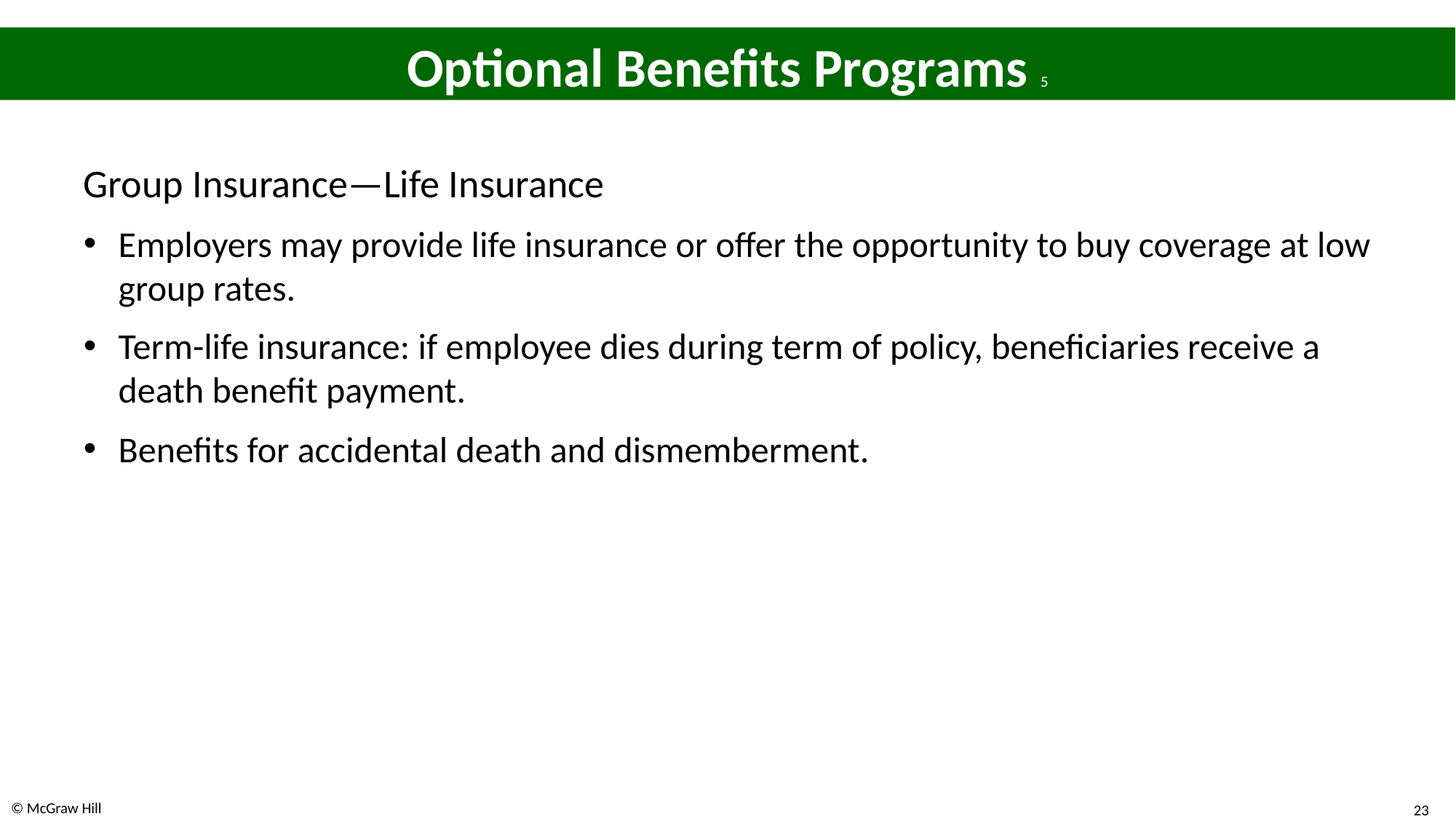

# Optional Benefits Programs 5
Group Insurance—Life Insurance
Employers may provide life insurance or offer the opportunity to buy coverage at low group rates.
Term-life insurance: if employee dies during term of policy, beneficiaries receive a death benefit payment.
Benefits for accidental death and dismemberment.